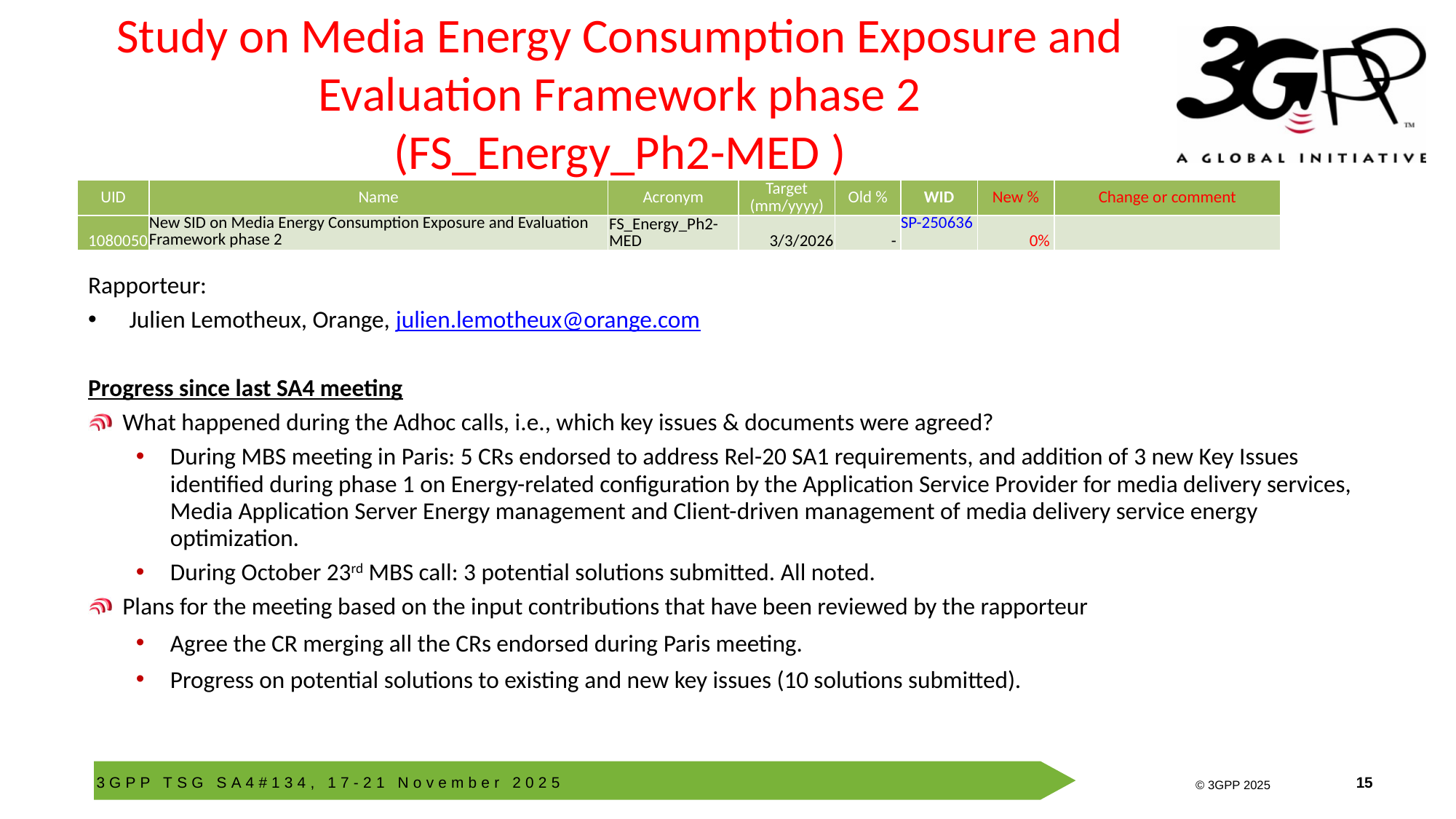

# Study on Media Energy Consumption Exposure and Evaluation Framework phase 2 (FS_Energy_Ph2-MED )
| UID | Name | Acronym | Target (mm/yyyy) | Old % | WID | New % | Change or comment |
| --- | --- | --- | --- | --- | --- | --- | --- |
| 1080050 | New SID on Media Energy Consumption Exposure and Evaluation Framework phase 2 | FS\_Energy\_Ph2-MED | 3/3/2026 | - | SP-250636 | 0% |  |
Rapporteur:
Julien Lemotheux, Orange, julien.lemotheux@orange.com

Progress since last SA4 meeting
What happened during the Adhoc calls, i.e., which key issues & documents were agreed?
During MBS meeting in Paris: 5 CRs endorsed to address Rel-20 SA1 requirements, and addition of 3 new Key Issues identified during phase 1 on Energy-related configuration by the Application Service Provider for media delivery services, Media Application Server Energy management and Client-driven management of media delivery service energy optimization.
During October 23rd MBS call: 3 potential solutions submitted. All noted.
Plans for the meeting based on the input contributions that have been reviewed by the rapporteur
Agree the CR merging all the CRs endorsed during Paris meeting.
Progress on potential solutions to existing and new key issues (10 solutions submitted).